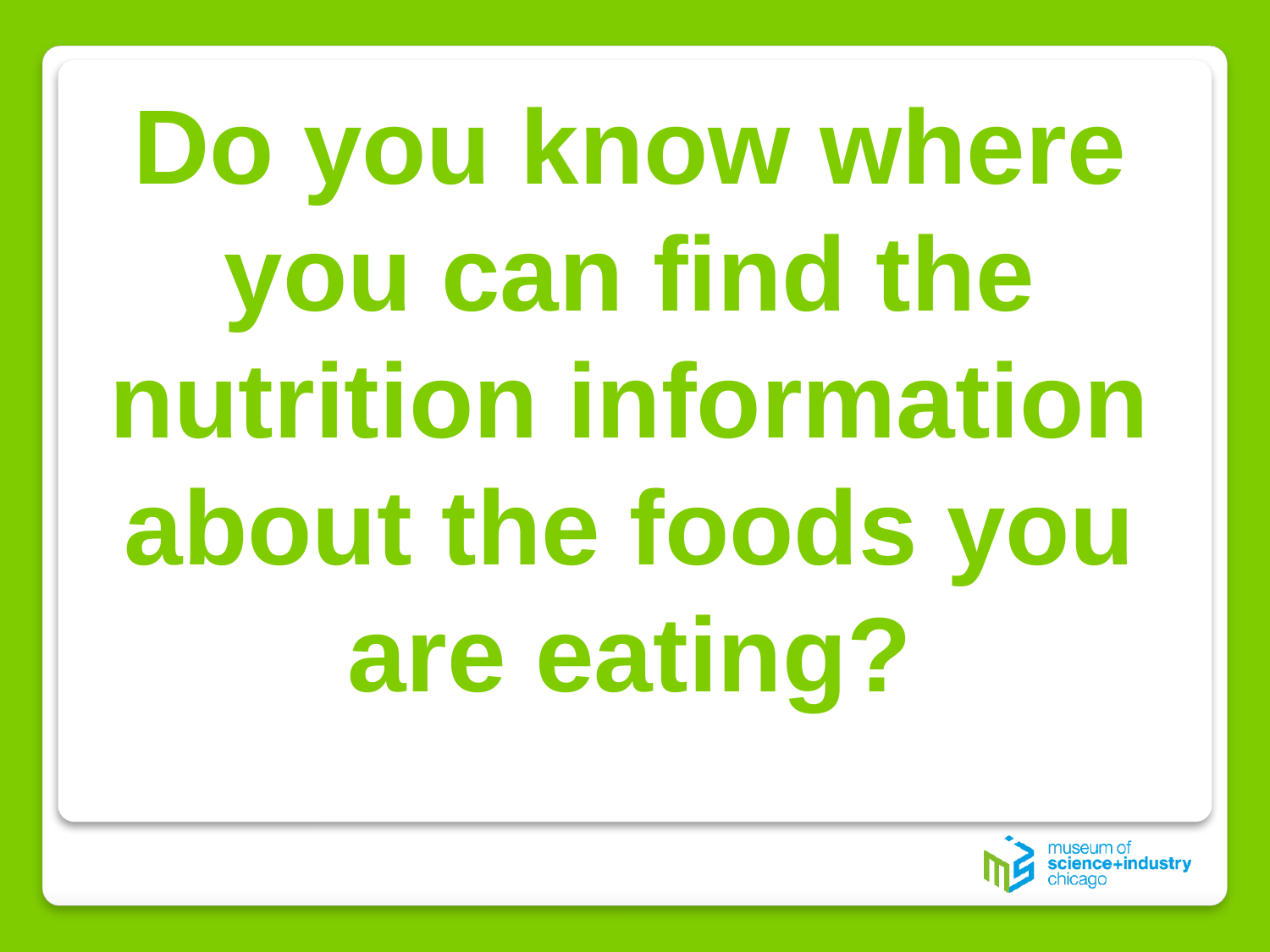

# Do you know where you can find the nutrition information about the foods you are eating?